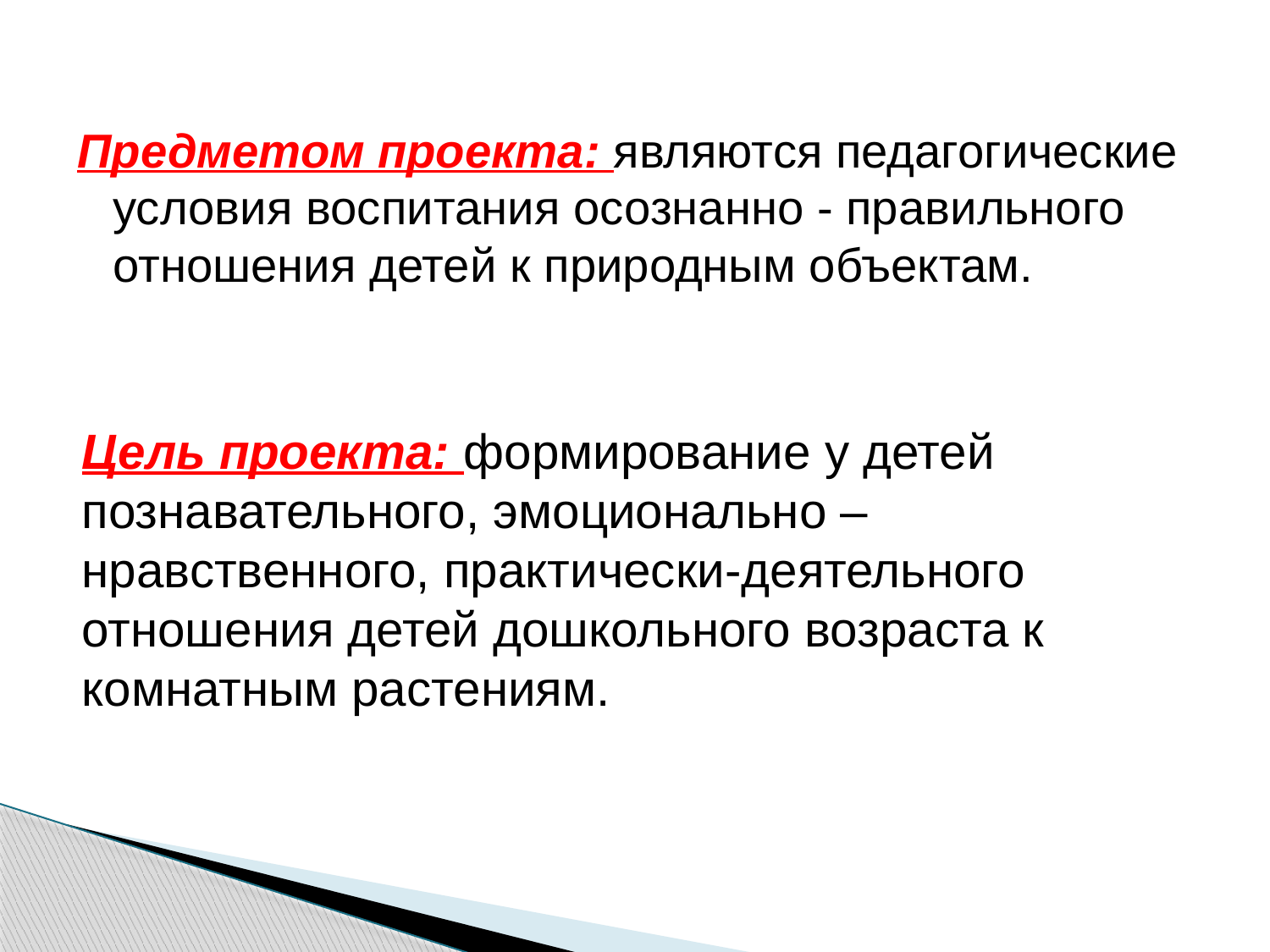

Предметом проекта: являются педагогические условия воспитания осознанно - правильного отношения детей к природным объектам.

Цель проекта: формирование у детей познавательного, эмоционально – нравственного, практически-деятельного отношения детей дошкольного возраста к комнатным растениям.